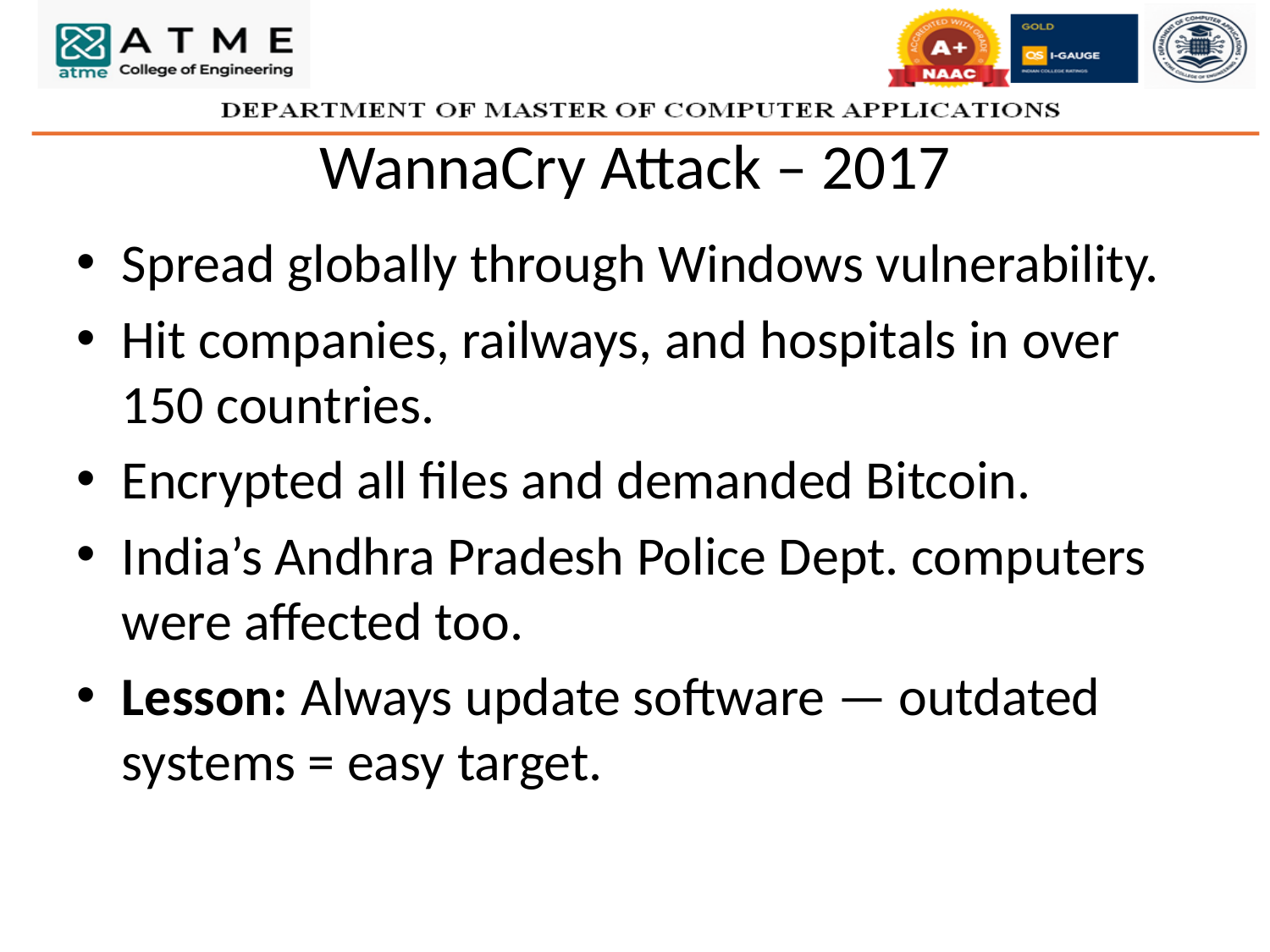

# WannaCry Attack – 2017
Spread globally through Windows vulnerability.
Hit companies, railways, and hospitals in over 150 countries.
Encrypted all files and demanded Bitcoin.
India’s Andhra Pradesh Police Dept. computers were affected too.
Lesson: Always update software — outdated systems = easy target.